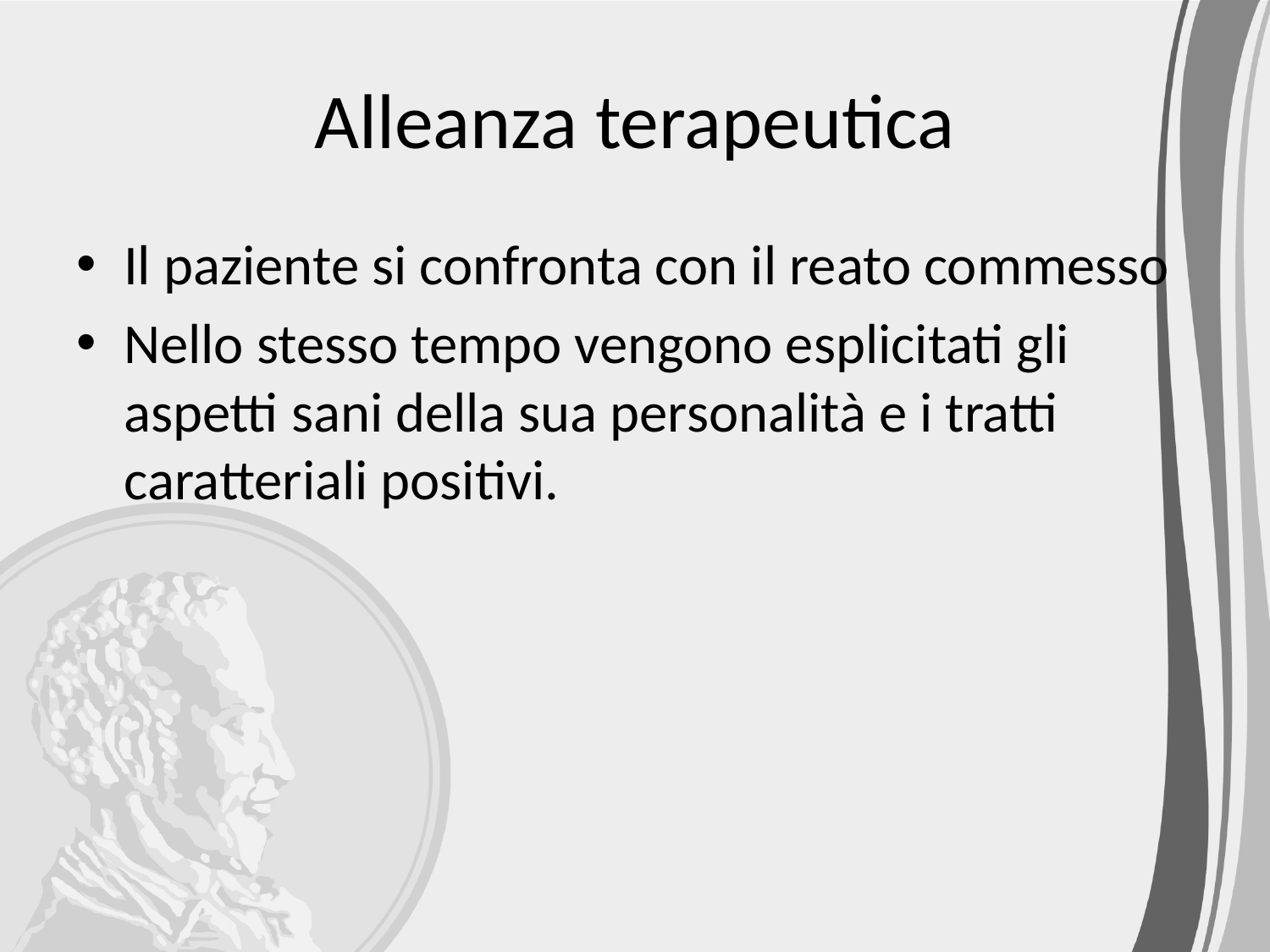

# Alleanza terapeutica
Il paziente si confronta con il reato commesso
Nello stesso tempo vengono esplicitati gli aspetti sani della sua personalità e i tratti caratteriali positivi.